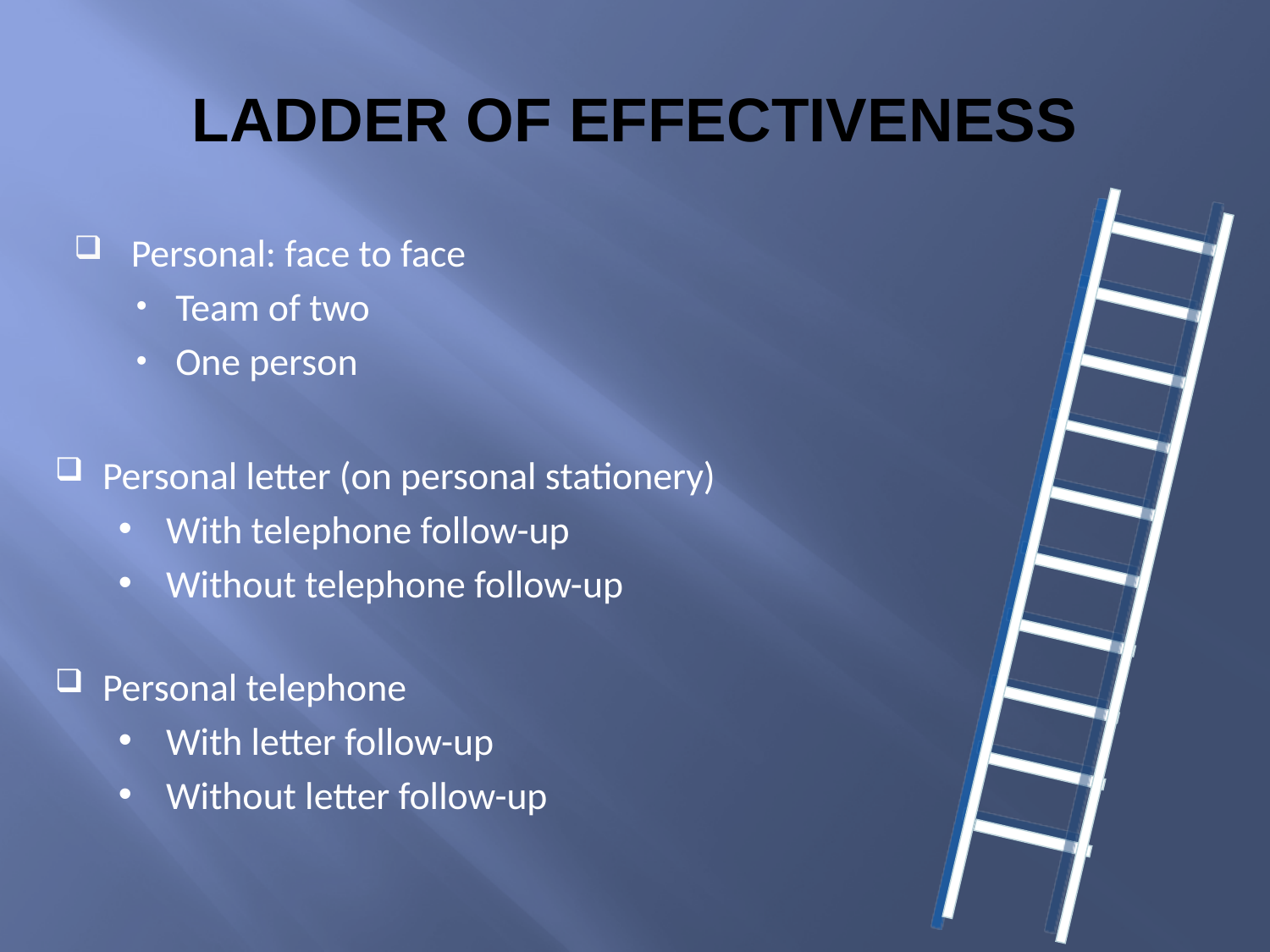

LADDER OF EFFECTIVENESS

Personal: face to face
Team of two
One person

Personal letter (on personal stationery)
With telephone follow-up
Without telephone follow-up

Personal telephone
With letter follow-up
Without letter follow-up